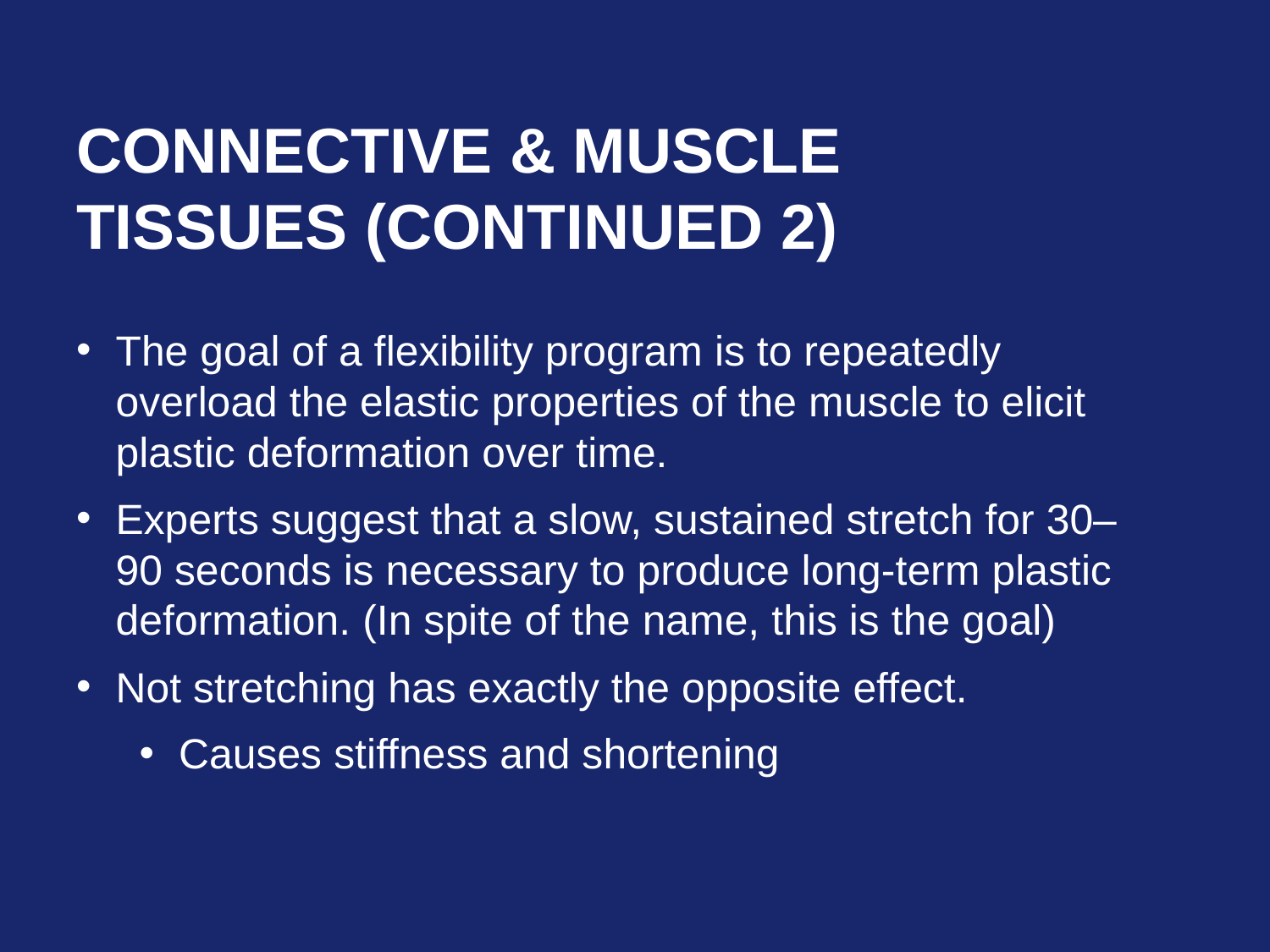

# Connective & Muscle Tissues (continued 2)
The goal of a flexibility program is to repeatedly overload the elastic properties of the muscle to elicit plastic deformation over time.
Experts suggest that a slow, sustained stretch for 30–90 seconds is necessary to produce long-term plastic deformation. (In spite of the name, this is the goal)
Not stretching has exactly the opposite effect.
Causes stiffness and shortening